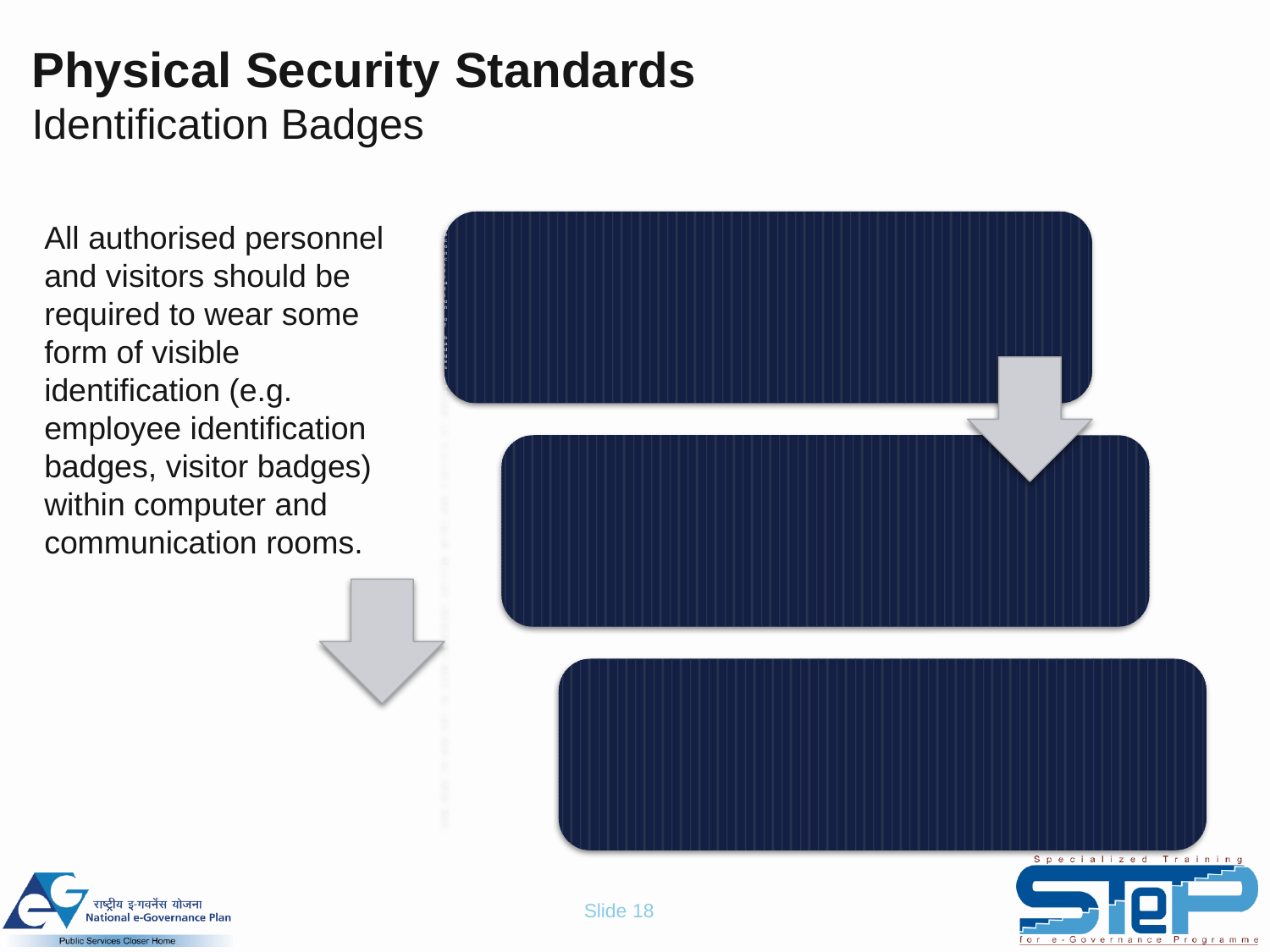

# Physical Security Standards Identification Badges
All authorised personnel and visitors should be required to wear some form of visible identification (e.g. employee identification badges, visitor badges) within computer and communication rooms.

Reconciliation of badges issued to visitors and third parties should be done at the end of each day.